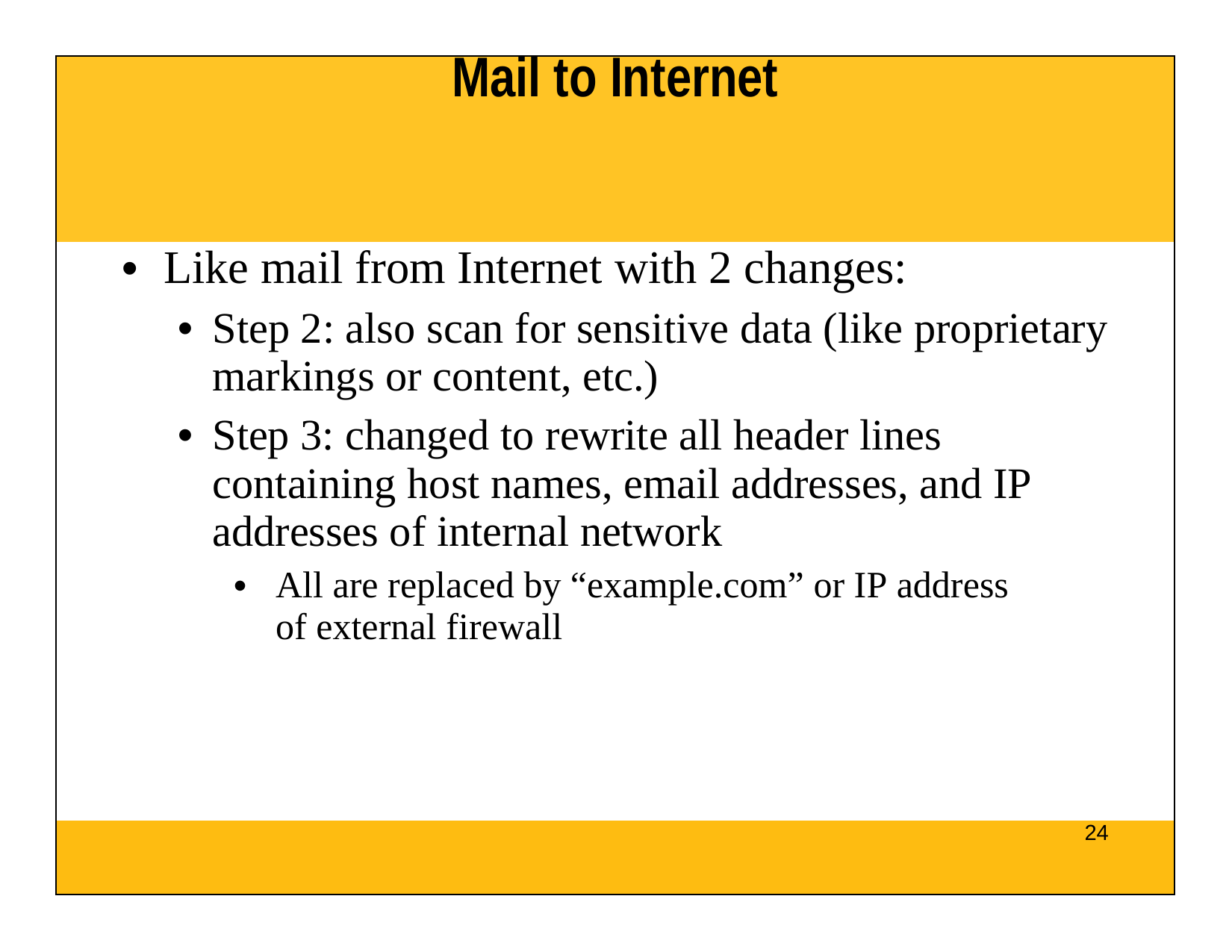

| Mail to Internet |
| --- |
| Like mail from Internet with 2 changes: Step 2: also scan for sensitive data (like proprietary markings or content, etc.) Step 3: changed to rewrite all header lines containing host names, email addresses, and IP addresses of internal network All are replaced by “example.com” or IP address of external firewall |
| 24 |